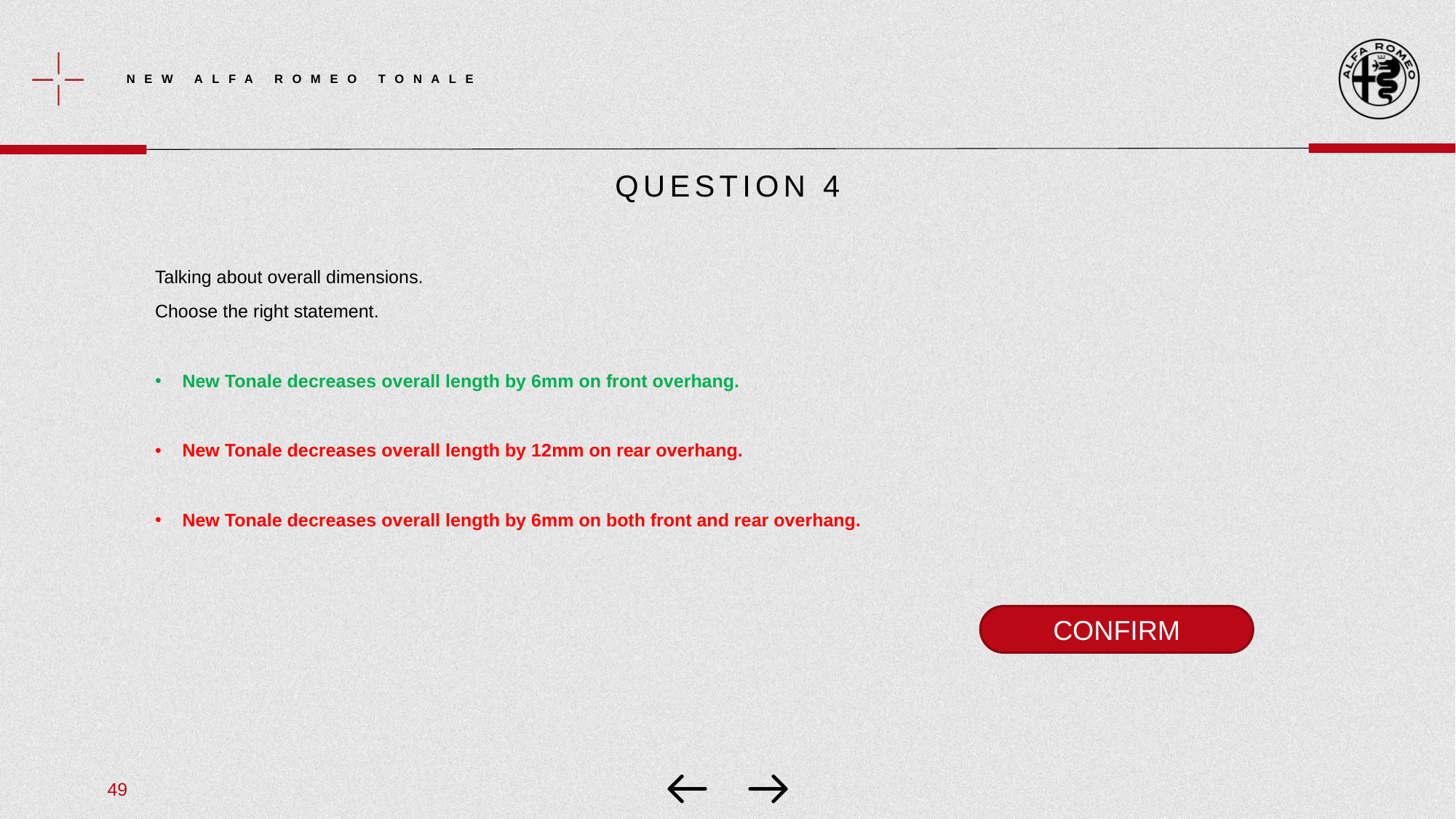

# Question 4
Talking about overall dimensions.
Choose the right statement.

New Tonale decreases overall length by 6mm on front overhang.

New Tonale decreases overall length by 12mm on rear overhang.

New Tonale decreases overall length by 6mm on both front and rear overhang.
CONFIRM